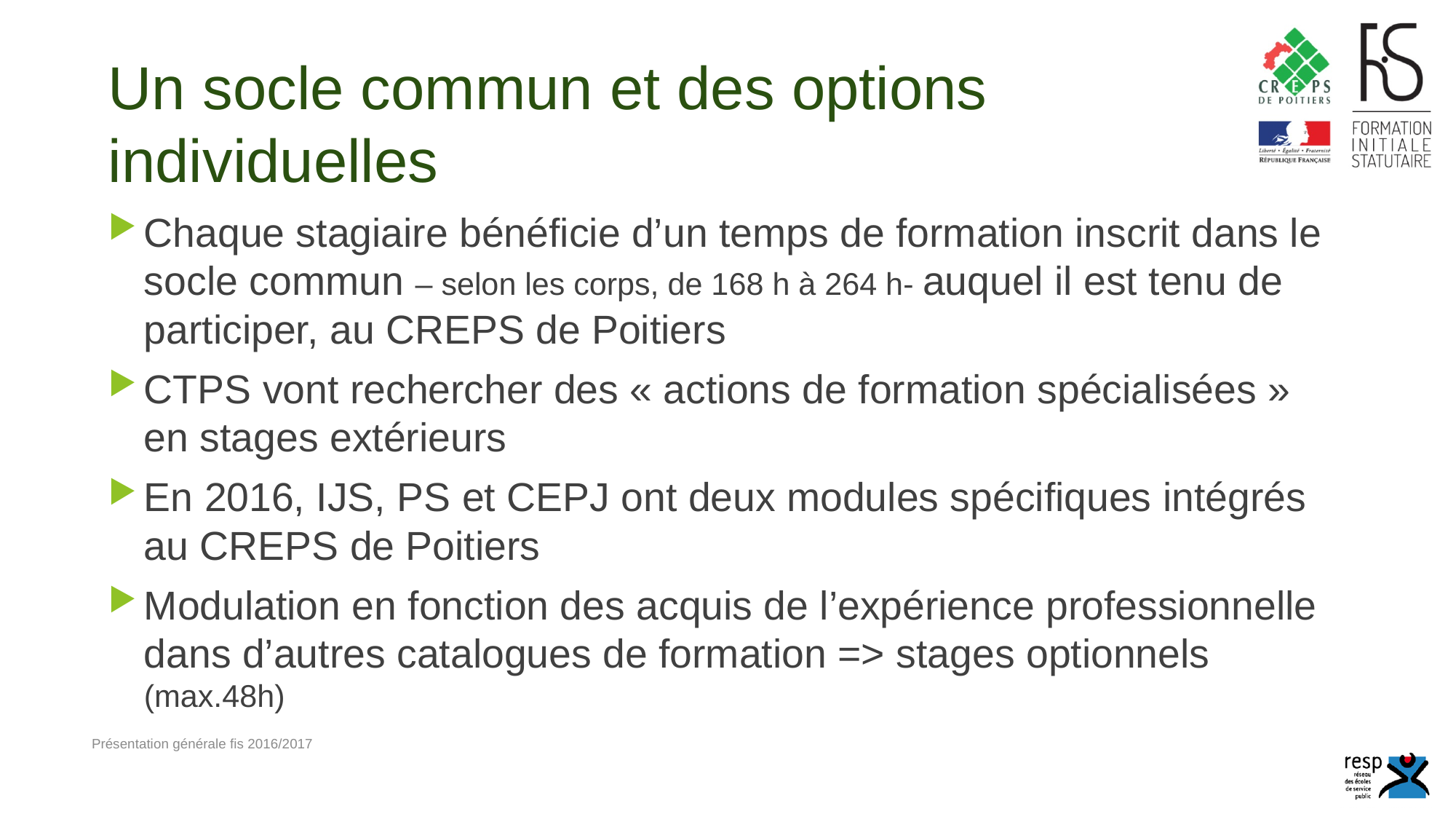

# Un socle commun et des options individuelles
Chaque stagiaire bénéficie d’un temps de formation inscrit dans le socle commun – selon les corps, de 168 h à 264 h- auquel il est tenu de participer, au CREPS de Poitiers
CTPS vont rechercher des « actions de formation spécialisées » en stages extérieurs
En 2016, IJS, PS et CEPJ ont deux modules spécifiques intégrés au CREPS de Poitiers
Modulation en fonction des acquis de l’expérience professionnelle dans d’autres catalogues de formation => stages optionnels (max.48h)
Présentation générale fis 2016/2017